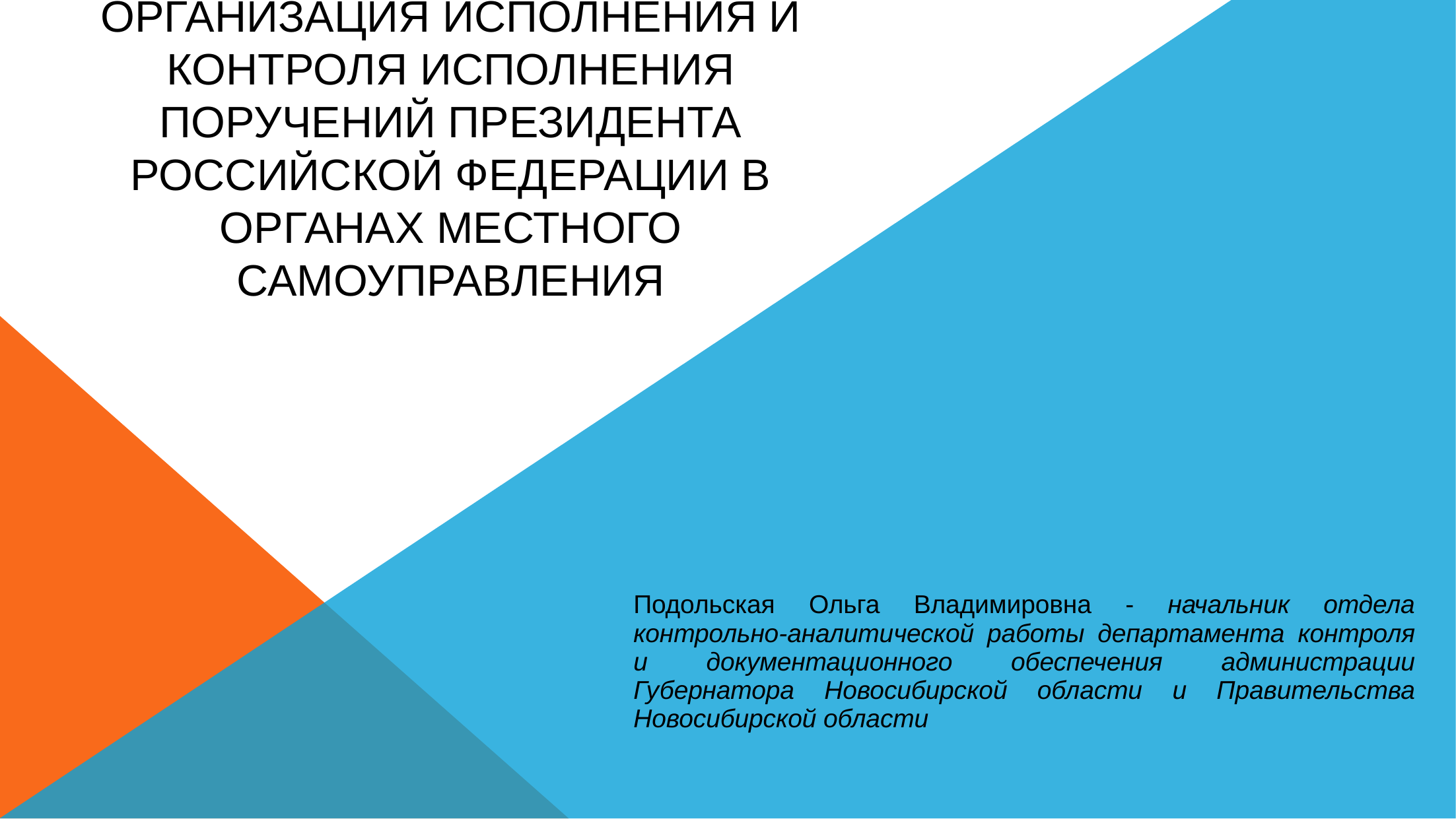

# Организация исполнения и контроля исполнения поручений президента российской федерации в органах местного самоуправления
Подольская Ольга Владимировна - начальник отдела контрольно-аналитической работы департамента контроля и документационного обеспечения администрации Губернатора Новосибирской области и Правительства Новосибирской области